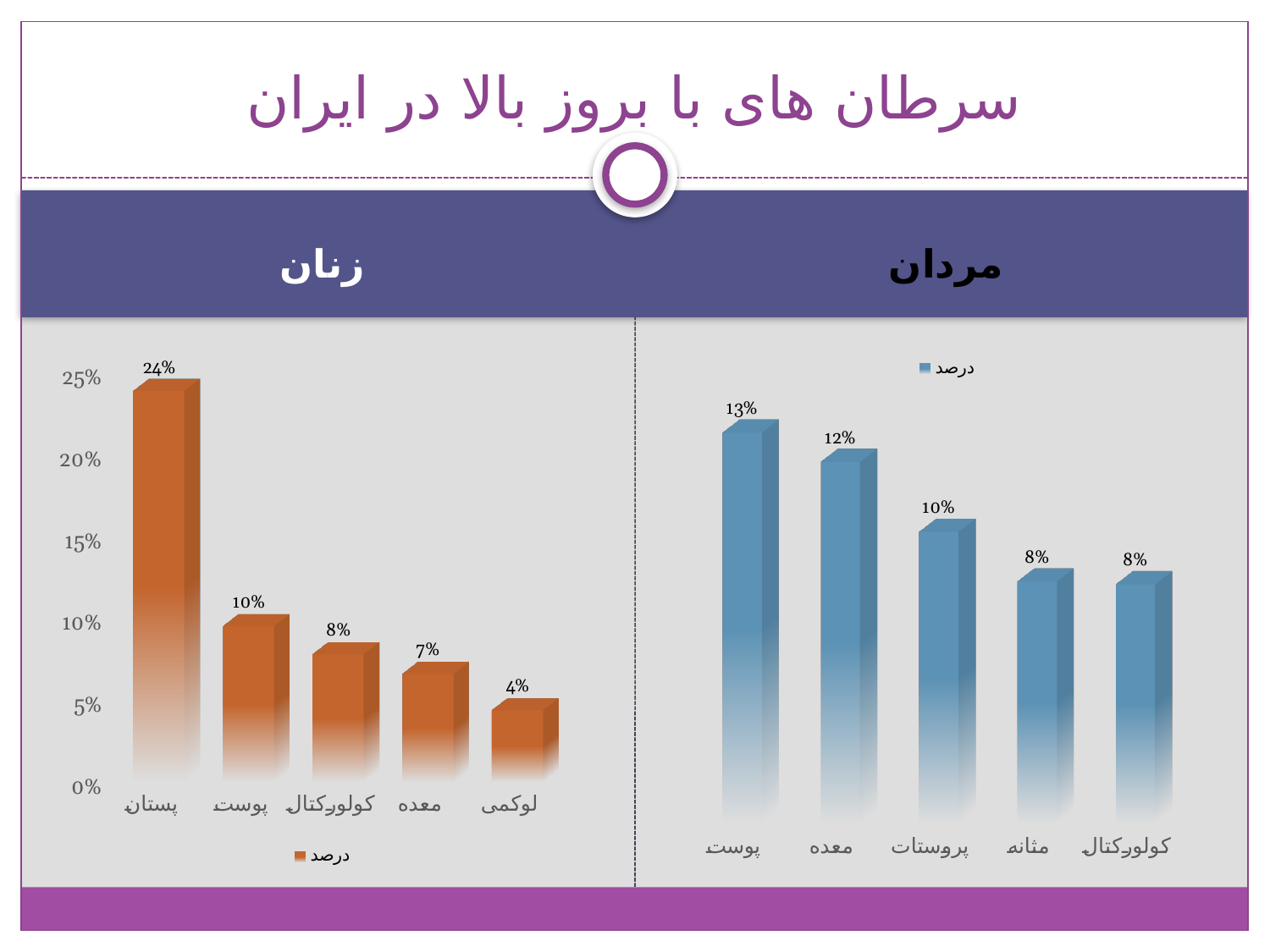

# سرطان های با بروز بالا در ایران
زنان
مردان

[unsupported chart]

[unsupported chart]